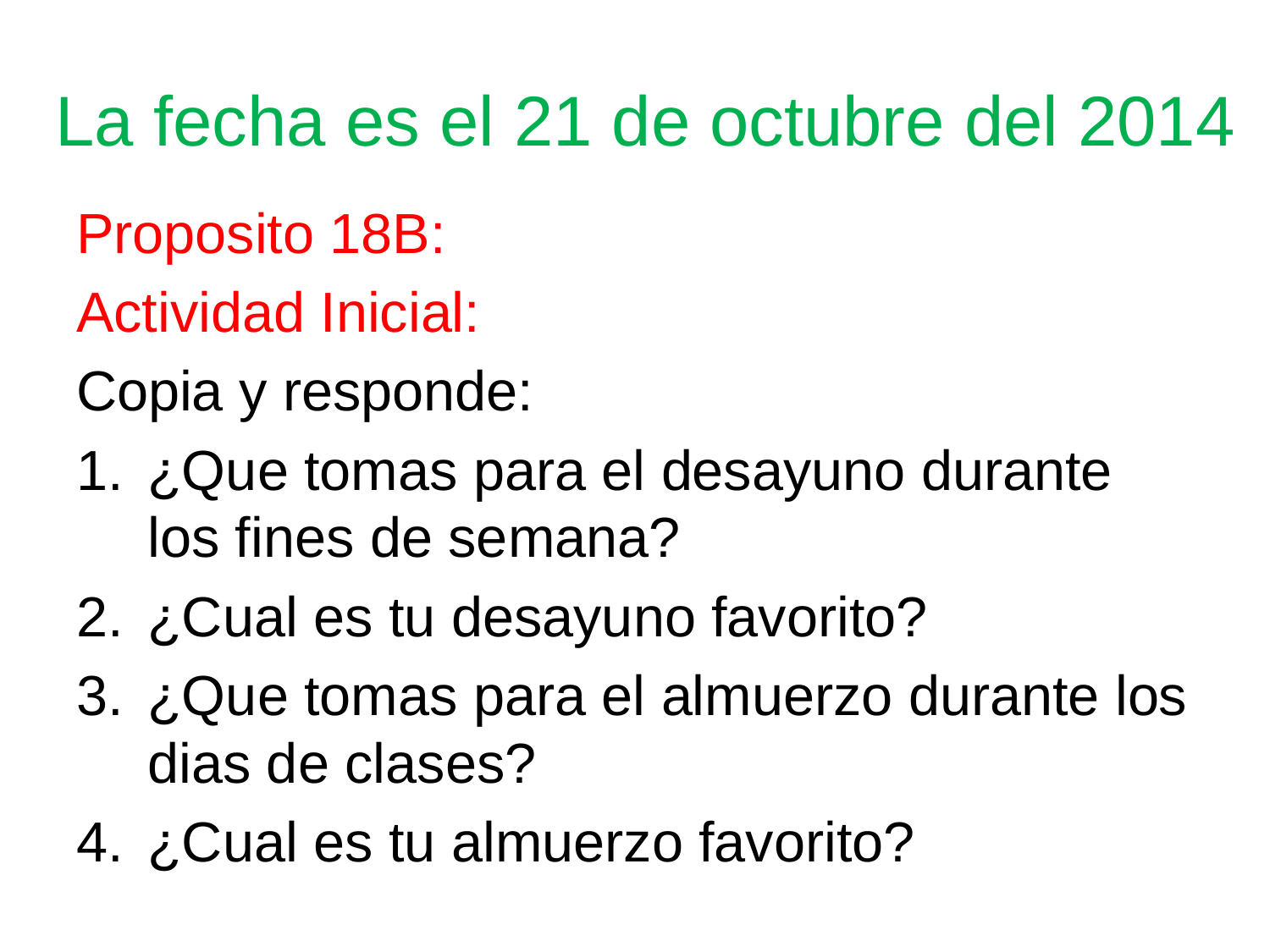

# La fecha es el 21 de octubre del 2014
Proposito 18B:
Actividad Inicial:
Copia y responde:
¿Que tomas para el desayuno durante los fines de semana?
¿Cual es tu desayuno favorito?
¿Que tomas para el almuerzo durante los dias de clases?
¿Cual es tu almuerzo favorito?